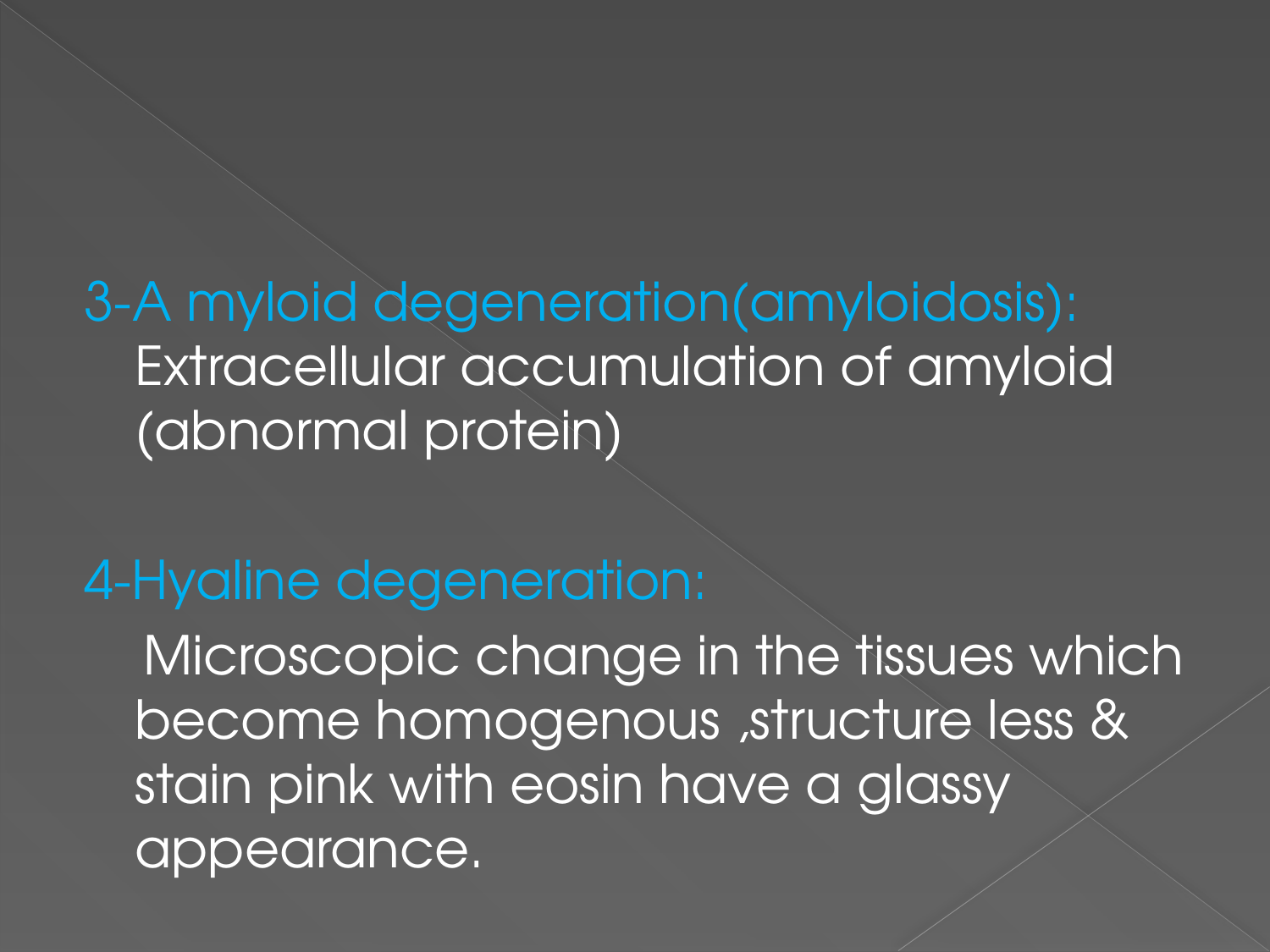

#
3-A myloid degeneration(amyloidosis): Extracellular accumulation of amyloid (abnormal protein)

4-Hyaline degeneration:
    Microscopic change in the tissues which become homogenous ,structure less & stain pink with eosin have a glassy appearance.